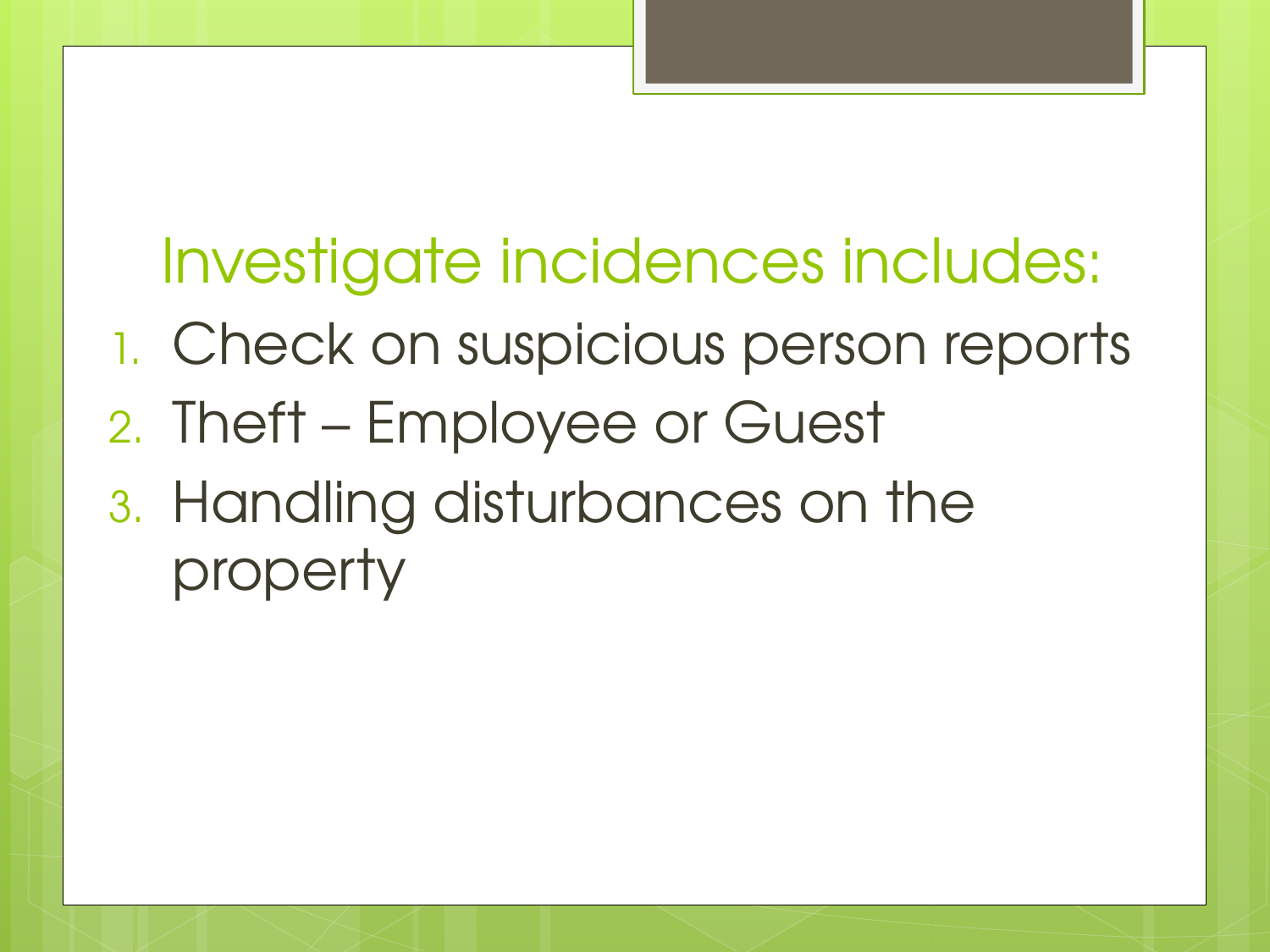

# Investigate incidences includes:
Check on suspicious person reports
Theft – Employee or Guest
Handling disturbances on the property